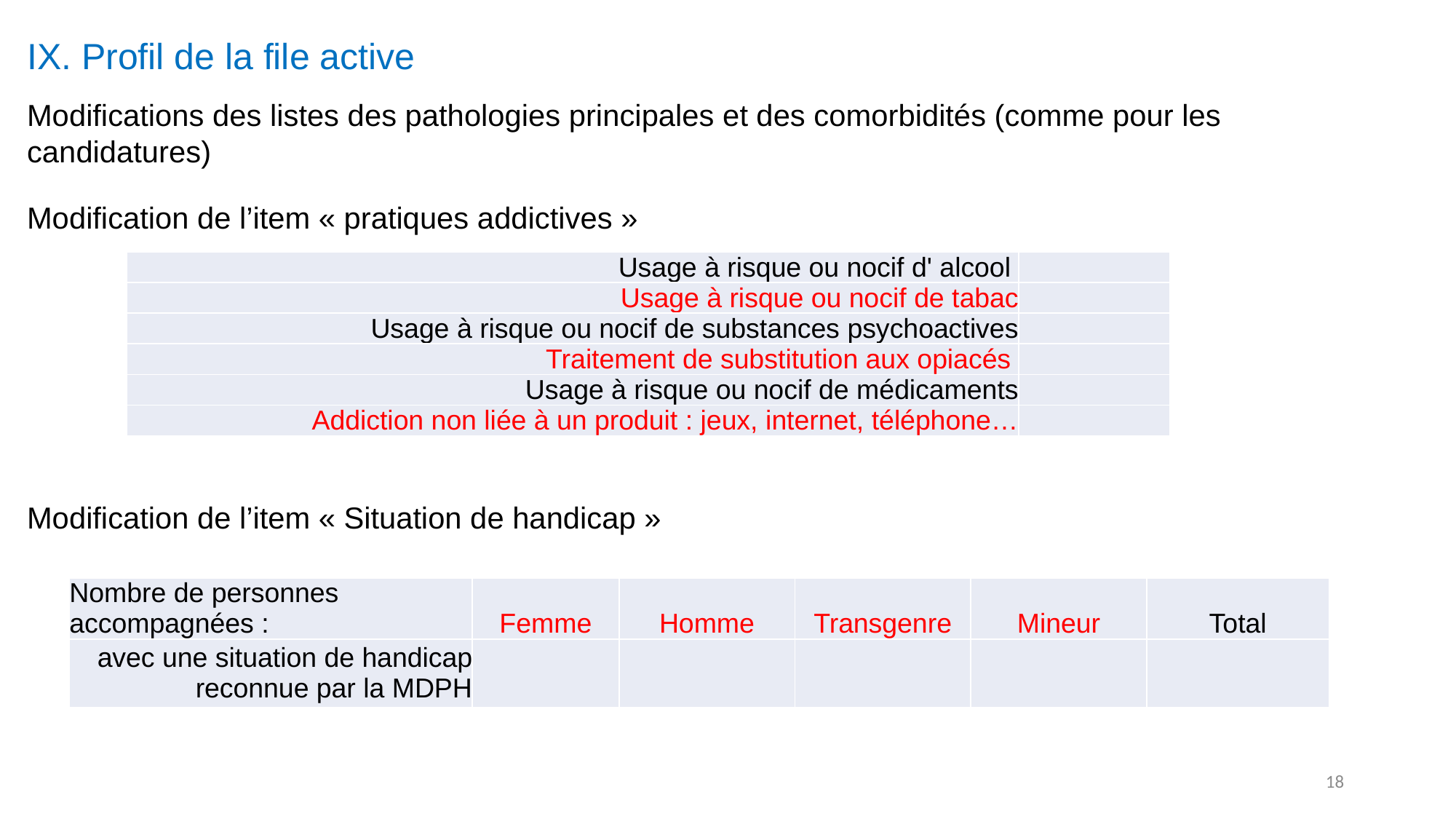

IX. Profil de la file active
Modifications des listes des pathologies principales et des comorbidités (comme pour les candidatures)
Modification de l’item « pratiques addictives »
| Usage à risque ou nocif d' alcool |  |
| --- | --- |
| Usage à risque ou nocif de tabac |  |
| Usage à risque ou nocif de substances psychoactives |  |
| Traitement de substitution aux opiacés |  |
| Usage à risque ou nocif de médicaments |  |
| Addiction non liée à un produit : jeux, internet, téléphone… |  |
Modification de l’item « Situation de handicap »
| Nombre de personnes accompagnées : | Femme | Homme | Transgenre | Mineur | Total |
| --- | --- | --- | --- | --- | --- |
| avec une situation de handicap reconnue par la MDPH |  |  |  |  |  |
18